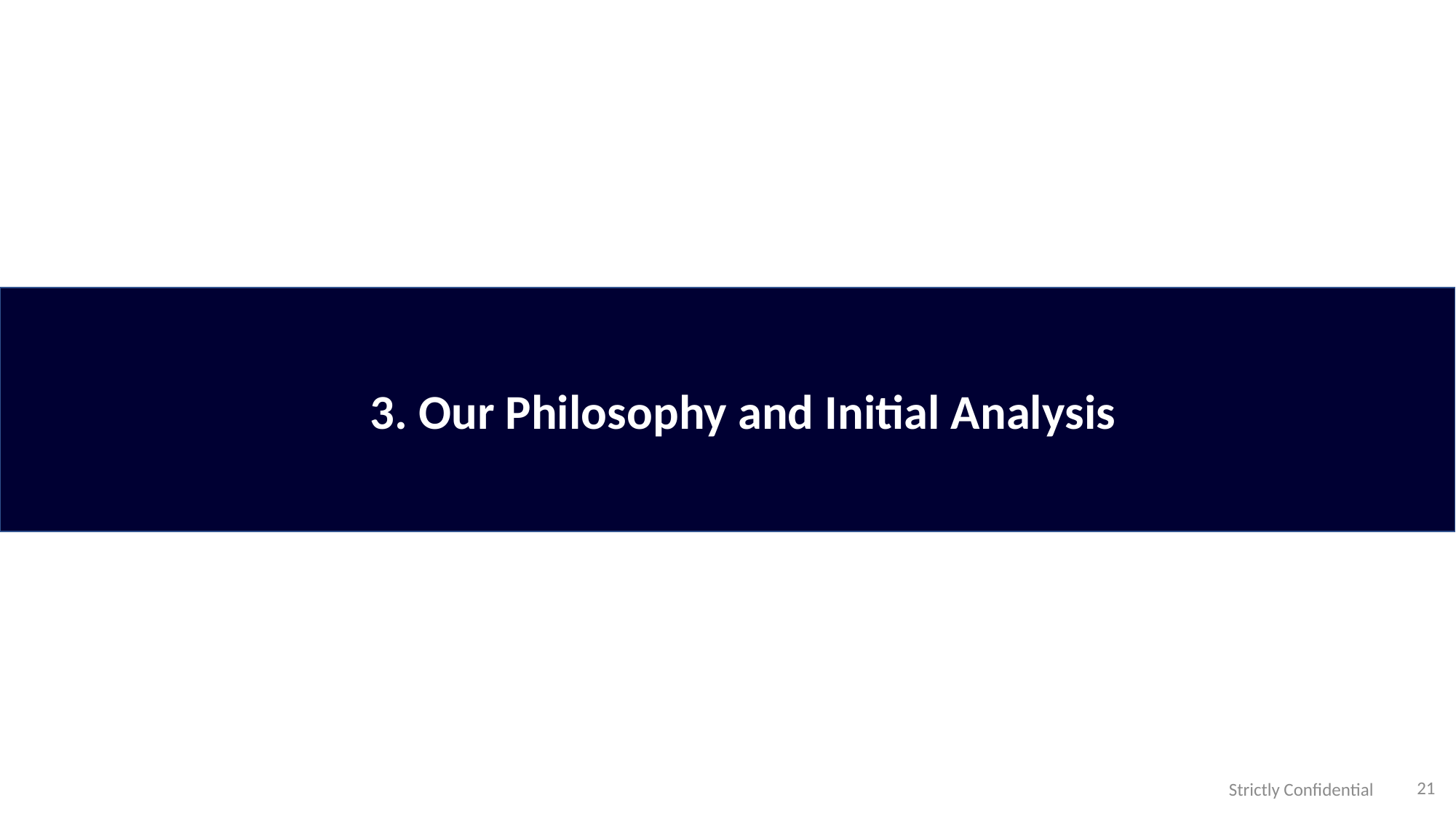

3. Our Philosophy and Initial Analysis
21
Strictly Confidential